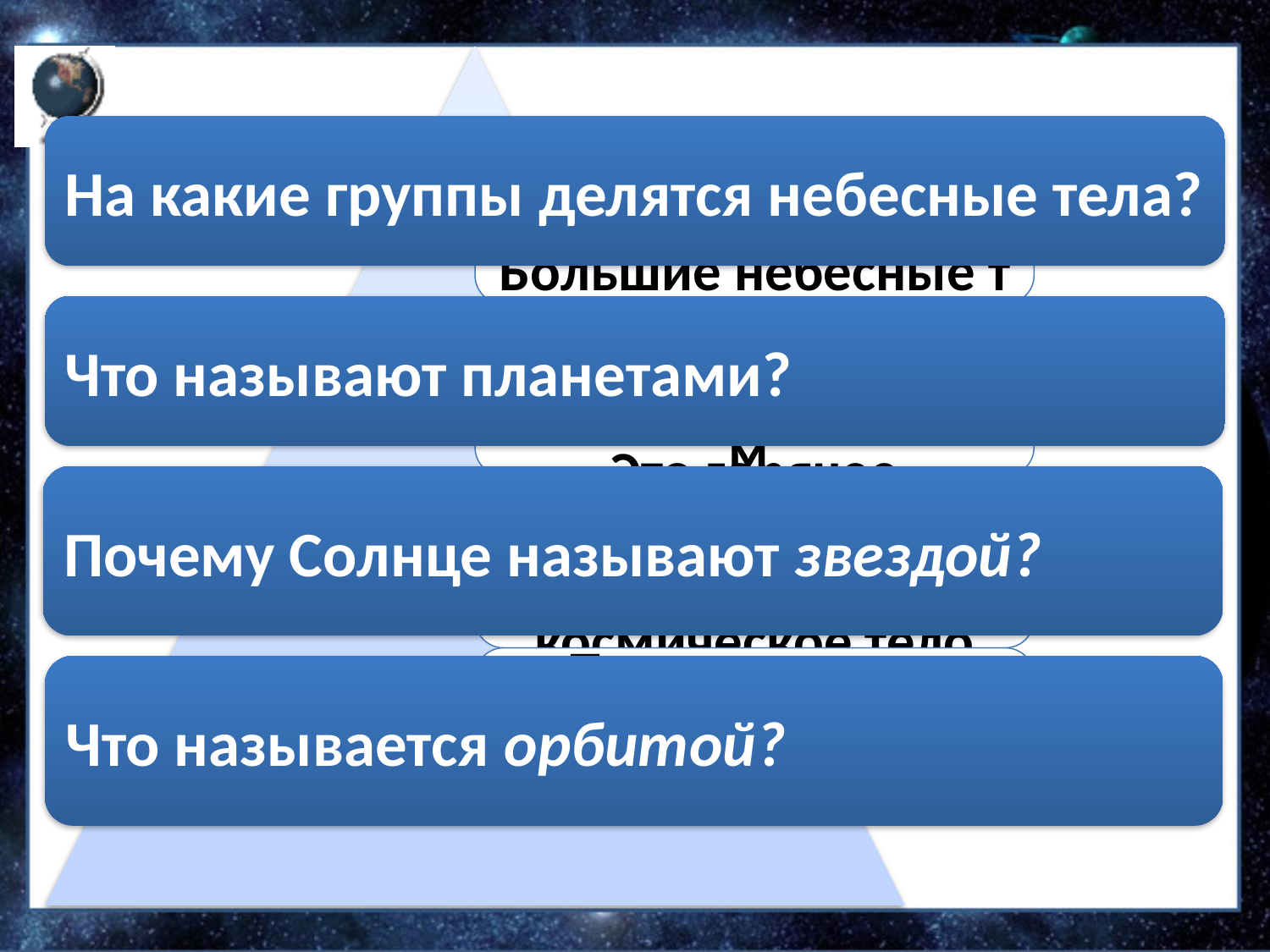

Большие небесные тела, движущиеся
солнечным светом
На какие группы делятся небесные тела?
Что называют планетами?
Почему Солнце называют звездой?
Что называется орбитой?